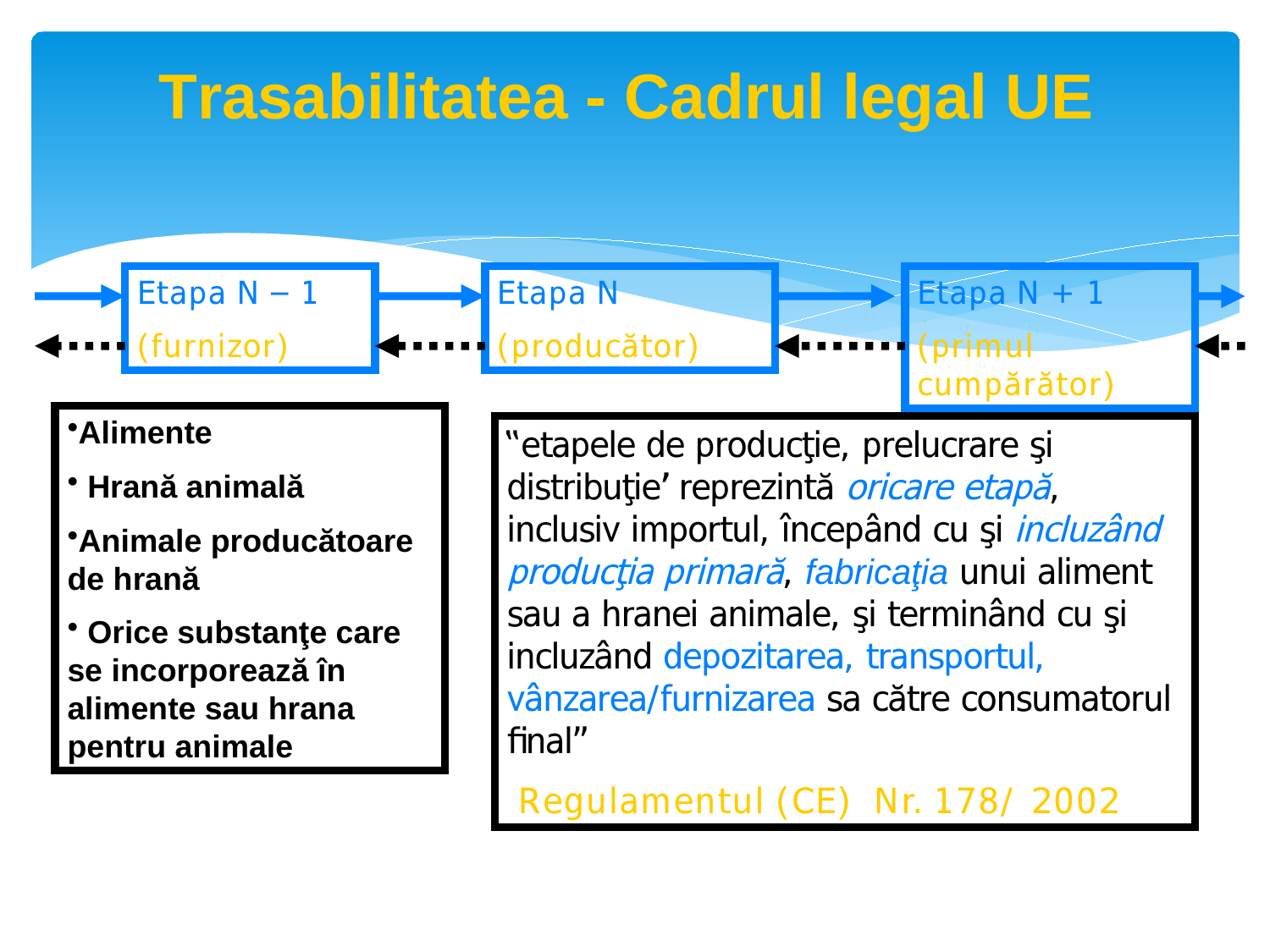

# Trasabilitatea - Cadrul legal UE

Etapa N – 1
(furnizor)
Etapa N
(producător)
Etapa N + 1
(primul cumpărător)

Alimente
 Hrană animală
Animale producătoare de hrană
 Orice substanţe care se incorporează în alimente sau hrana pentru animale
“etapele de producţie, prelucrare şi distribuţie’ reprezintă oricare etapă, inclusiv importul, începând cu şi incluzând producţia primară, fabricaţia unui aliment sau a hranei animale, şi terminând cu şi incluzând depozitarea, transportul, vânzarea/furnizarea sa către consumatorul final”
 Regulamentul (CE)  Nr. 178/ 2002